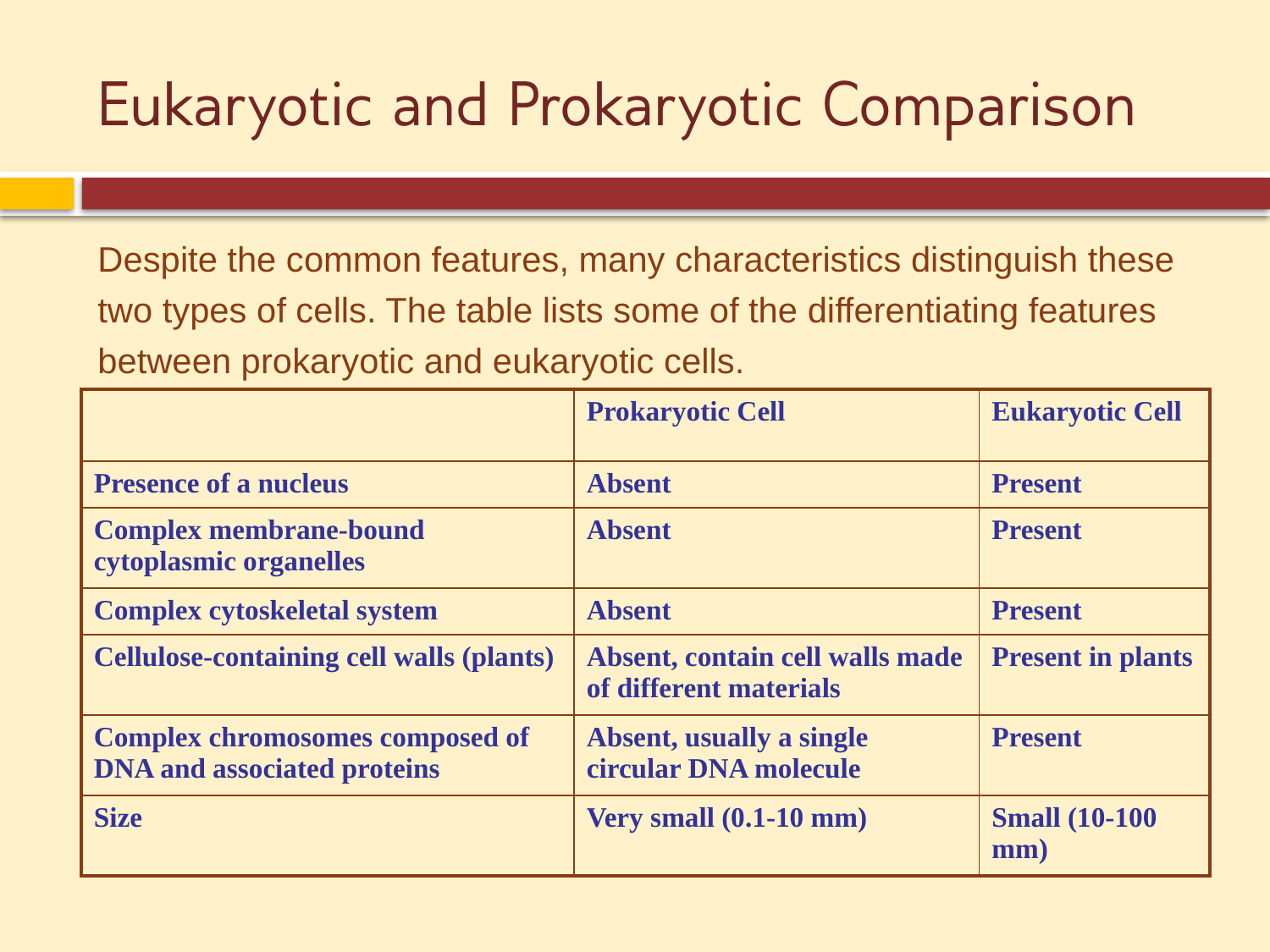

# Eukaryotic and Prokaryotic Comparison
Despite the common features, many characteristics distinguish these two types of cells. The table lists some of the differentiating features between prokaryotic and eukaryotic cells.

|  | Prokaryotic Cell | Eukaryotic Cell |
| --- | --- | --- |
| Presence of a nucleus | Absent | Present |
| Complex membrane-bound cytoplasmic organelles | Absent | Present |
| Complex cytoskeletal system | Absent | Present |
| Cellulose-containing cell walls (plants) | Absent, contain cell walls made of different materials | Present in plants |
| Complex chromosomes composed of DNA and associated proteins | Absent, usually a single circular DNA molecule | Present |
| Size | Very small (0.1-10 mm) | Small (10-100 mm) |